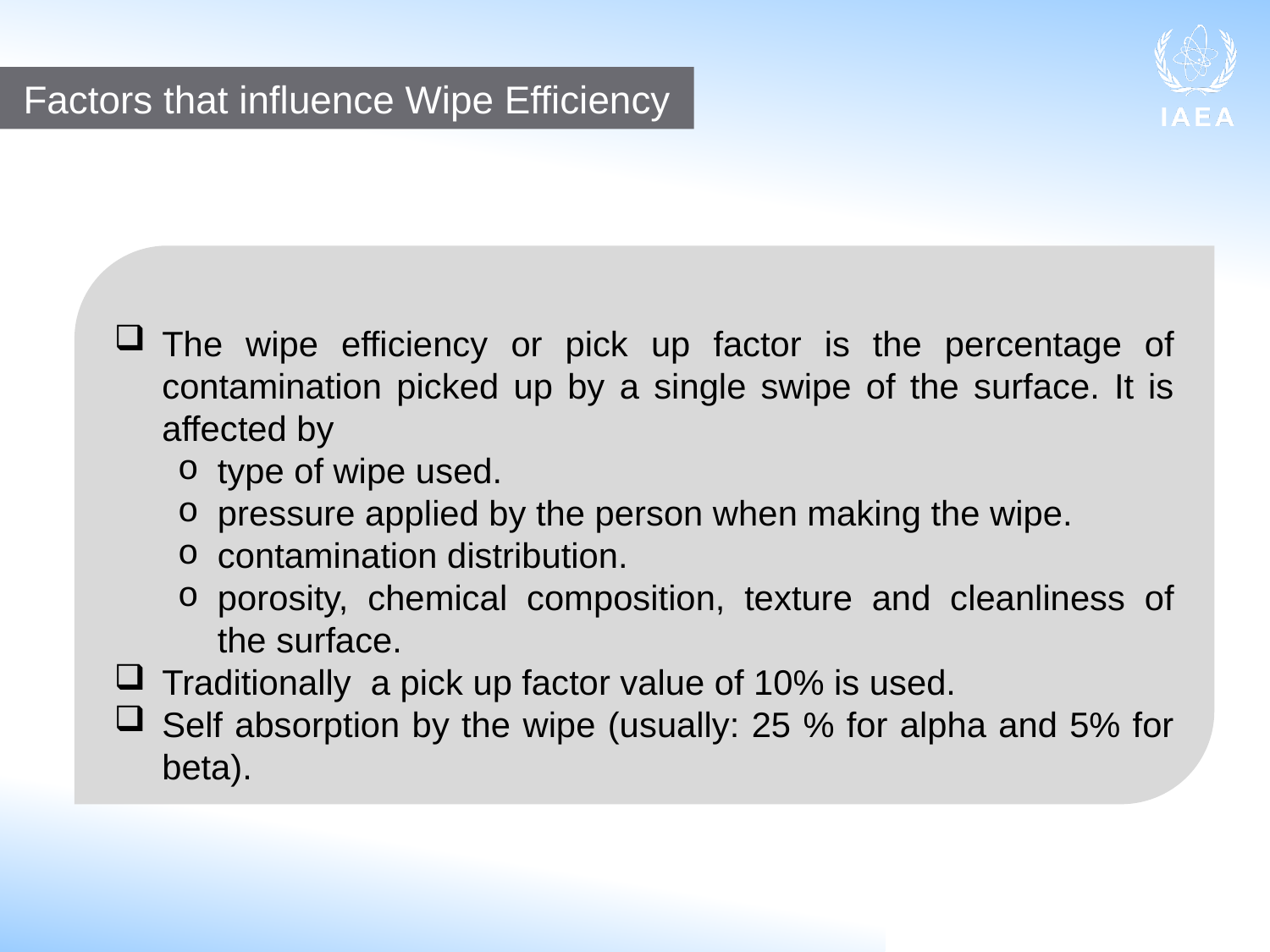

Factors that influence Wipe Efficiency

The wipe efficiency or pick up factor is the percentage of contamination picked up by a single swipe of the surface. It is affected by
type of wipe used.
pressure applied by the person when making the wipe.
contamination distribution.
porosity, chemical composition, texture and cleanliness of the surface.
Traditionally  a pick up factor value of 10% is used.
Self absorption by the wipe (usually: 25 % for alpha and 5% for beta).